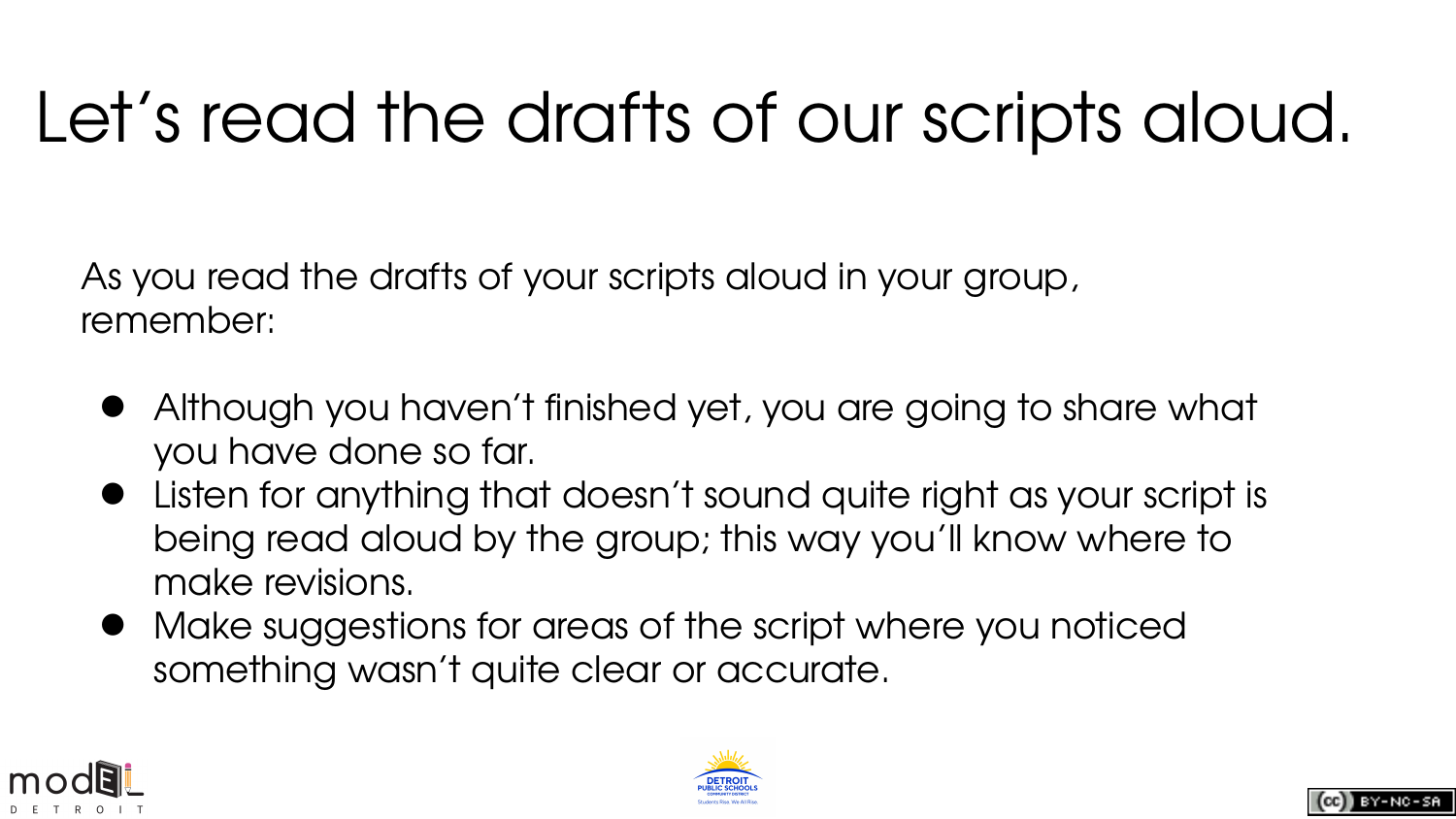

# Let’s read the drafts of our scripts aloud.
As you read the drafts of your scripts aloud in your group, remember:

Although you haven’t finished yet, you are going to share what you have done so far.
Listen for anything that doesn’t sound quite right as your script is being read aloud by the group; this way you’ll know where to make revisions.
Make suggestions for areas of the script where you noticed something wasn’t quite clear or accurate.